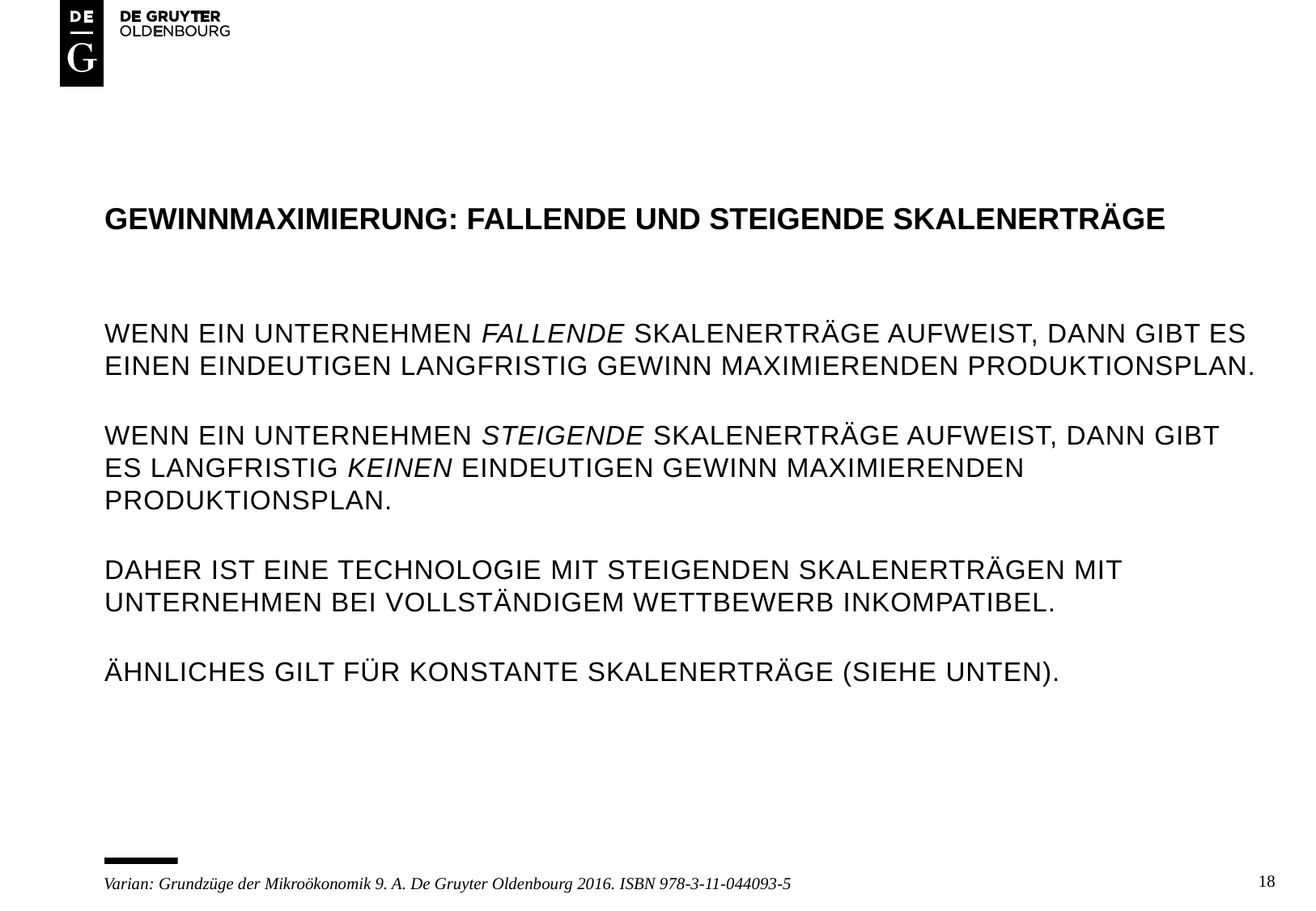

# Gewinnmaximierung: fallende und steigende skalenerträge
Wenn ein unternehmen fallende skalenerträge aufweist, dann gibt es einen eindeutigen langfristig gewinn maximierenden produktionsplan.
Wenn ein unternehmen steigende skalenerträge aufweist, dann gibt es langfristig keinen eindeutigen gewinn maximierenden produktionsplan.
Daher ist eine technologie mit steigenden skalenerträgen mit unternehmen bei vollständigem wettbewerb inkompatibel.
Ähnliches gilt für konstante skalenerträge (siehe unten).

18
Varian: Grundzüge der Mikroökonomik 9. A. De Gruyter Oldenbourg 2016. ISBN 978-3-11-044093-5